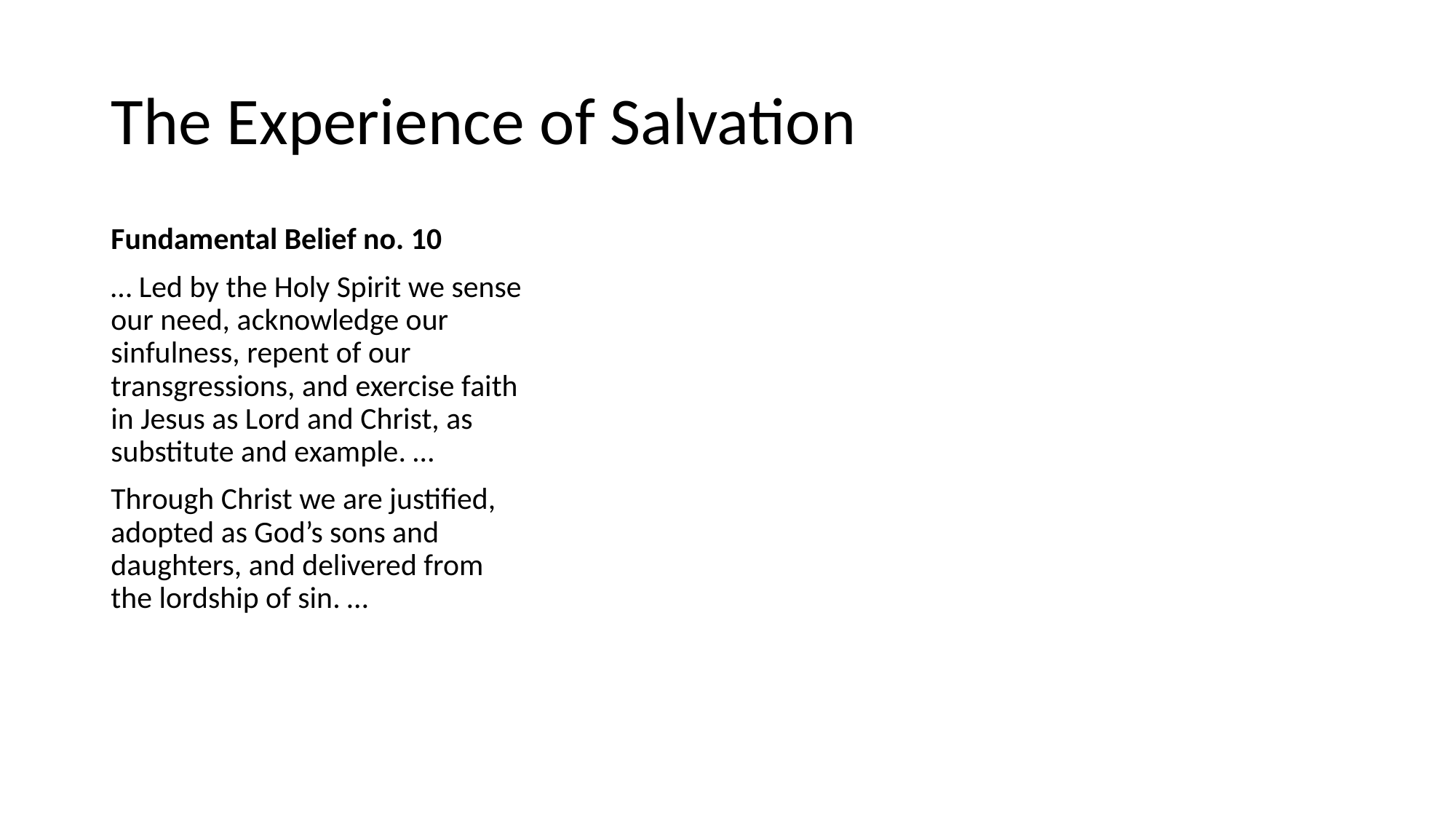

# The Experience of Salvation
Fundamental Belief no. 10
… Led by the Holy Spirit we sense our need, acknowledge our sinfulness, repent of our transgressions, and exercise faith in Jesus as Lord and Christ, as substitute and example. …
Through Christ we are justified, adopted as God’s sons and daughters, and delivered from the lordship of sin. …